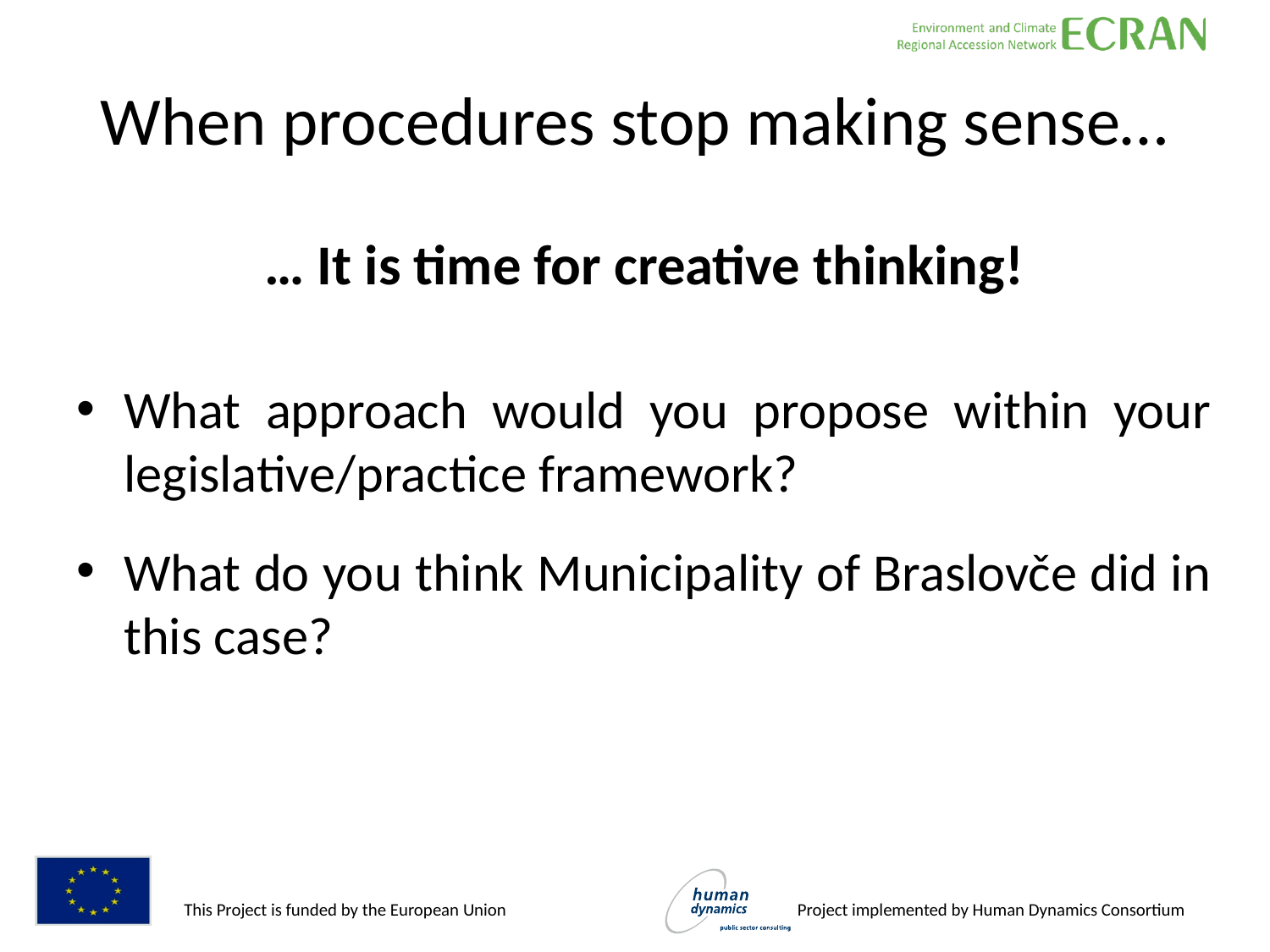

# When procedures stop making sense…
… It is time for creative thinking!

What approach would you propose within your legislative/practice framework?

What do you think Municipality of Braslovče did in this case?